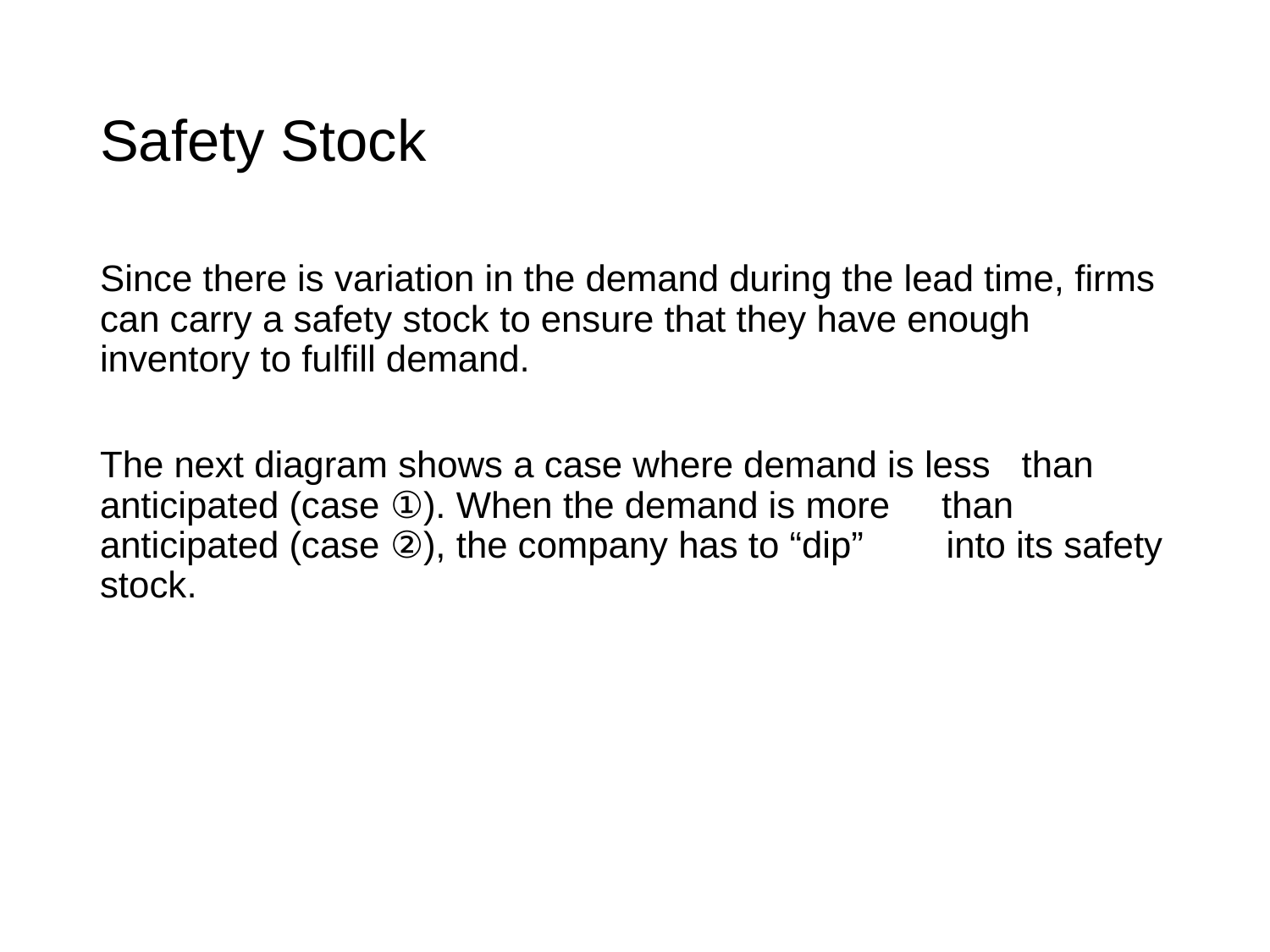

# Safety Stock
Since there is variation in the demand during the lead time, firms can carry a safety stock to ensure that they have enough inventory to fulfill demand.

The next diagram shows a case where demand is less   than anticipated (case ①). When the demand is more     than anticipated (case ②), the company has to “dip”        into its safety stock.